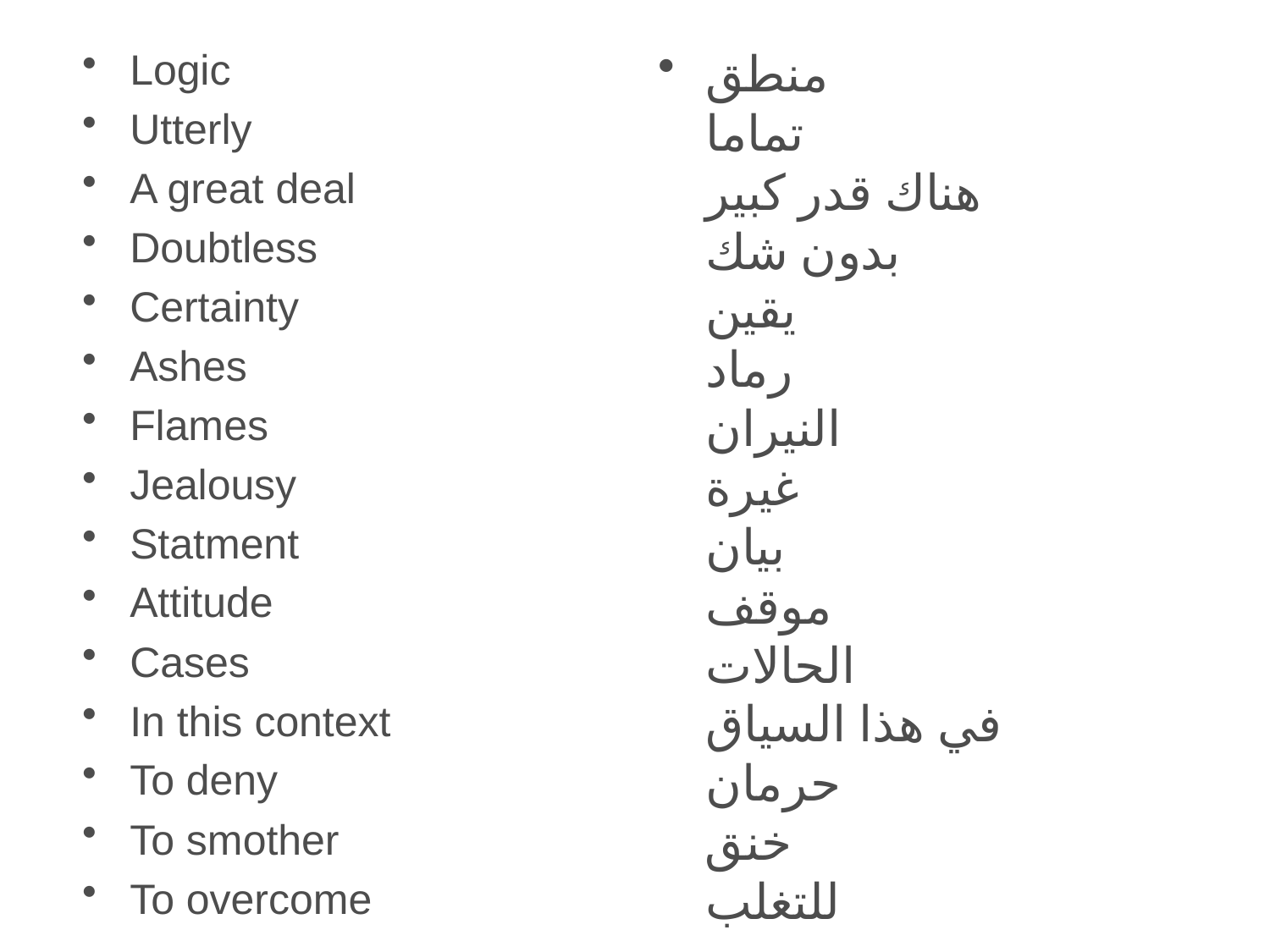

Logic
Utterly
A great deal
Doubtless
Certainty
Ashes
Flames
Jealousy
Statment
Attitude
Cases
In this context
To deny
To smother
To overcome

منطق
تماما
هناك قدر كبير
بدون شك
 يقين
رماد
النيران
غيرة
بيان
موقف
الحالات
في هذا السياق
حرمان
خنق
 للتغلب